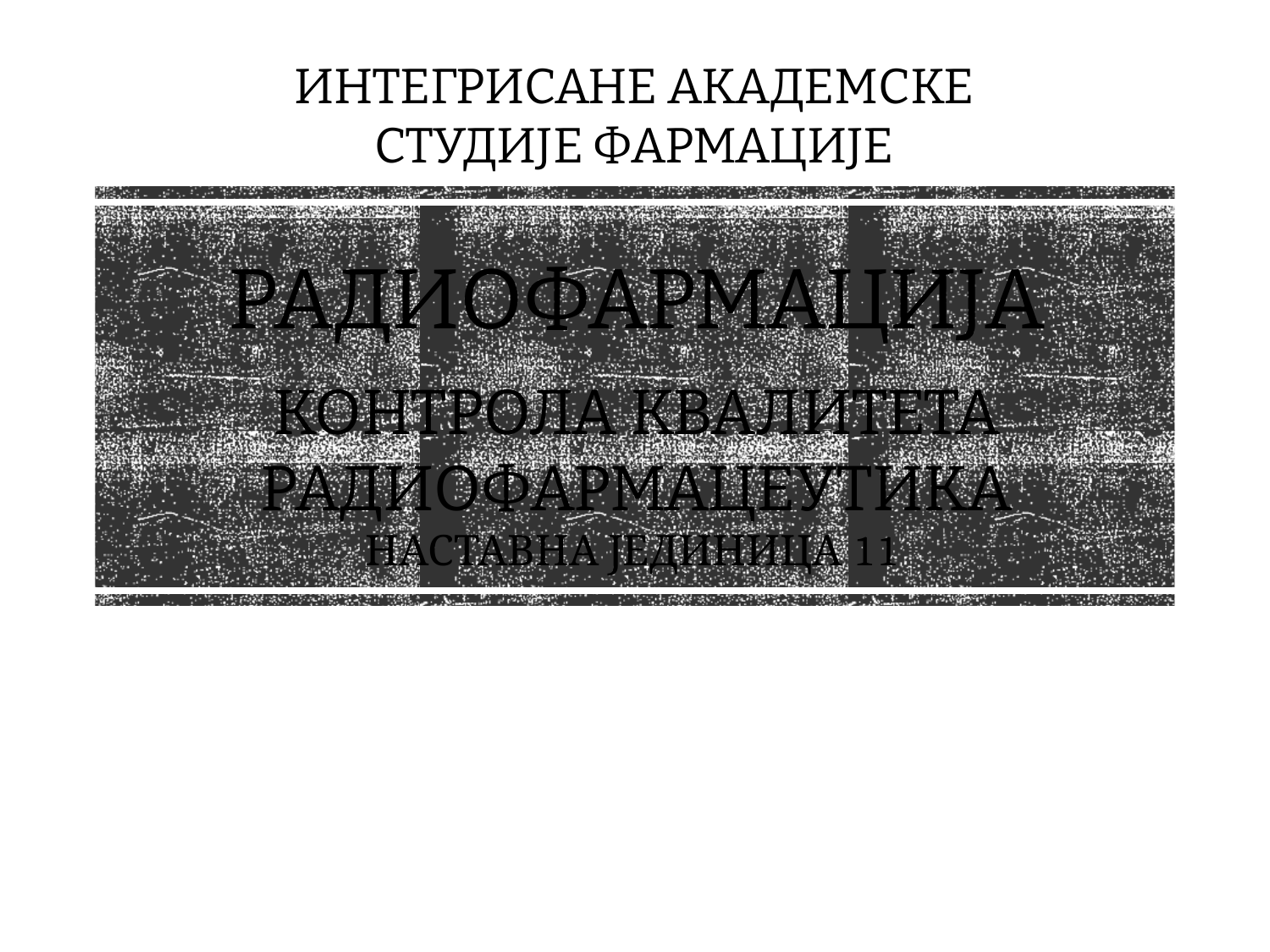

ИНТЕГРИСАНЕ АКАДЕМСКЕ
СТУДИЈЕ ФАРМАЦИЈЕ
# РАДИОФАРМАЦИЈА Контрола квалитета радиофармацеутика НАСТАВНА ЈЕДИНИЦА 11